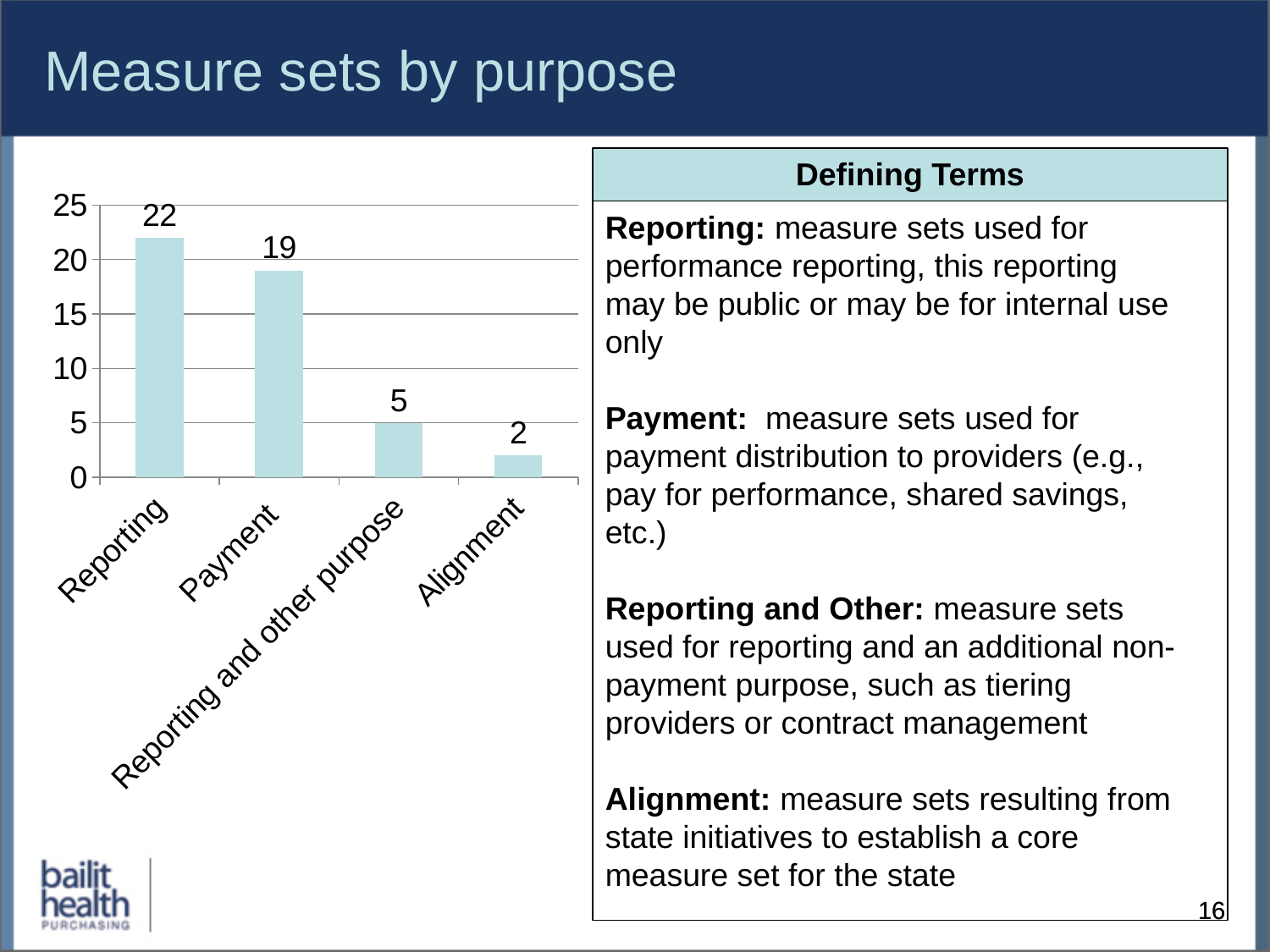

# Measure sets by purpose

Defining Terms

### Chart

| Category | Series 1 |
|---|---|
| Reporting | 22.0 |
| Payment  | 19.0 |
| Reporting and other purpose | 5.0 |
| Alignment | 2.0 |
Reporting: measure sets used for performance reporting, this reporting may be public or may be for internal use only

Payment:  measure sets used for payment distribution to providers (e.g., pay for performance, shared savings, etc.)

Reporting and Other: measure sets  used for reporting and an additional non-payment purpose, such as tiering providers or contract management

Alignment: measure sets resulting from state initiatives to establish a core measure set for the state
16
16